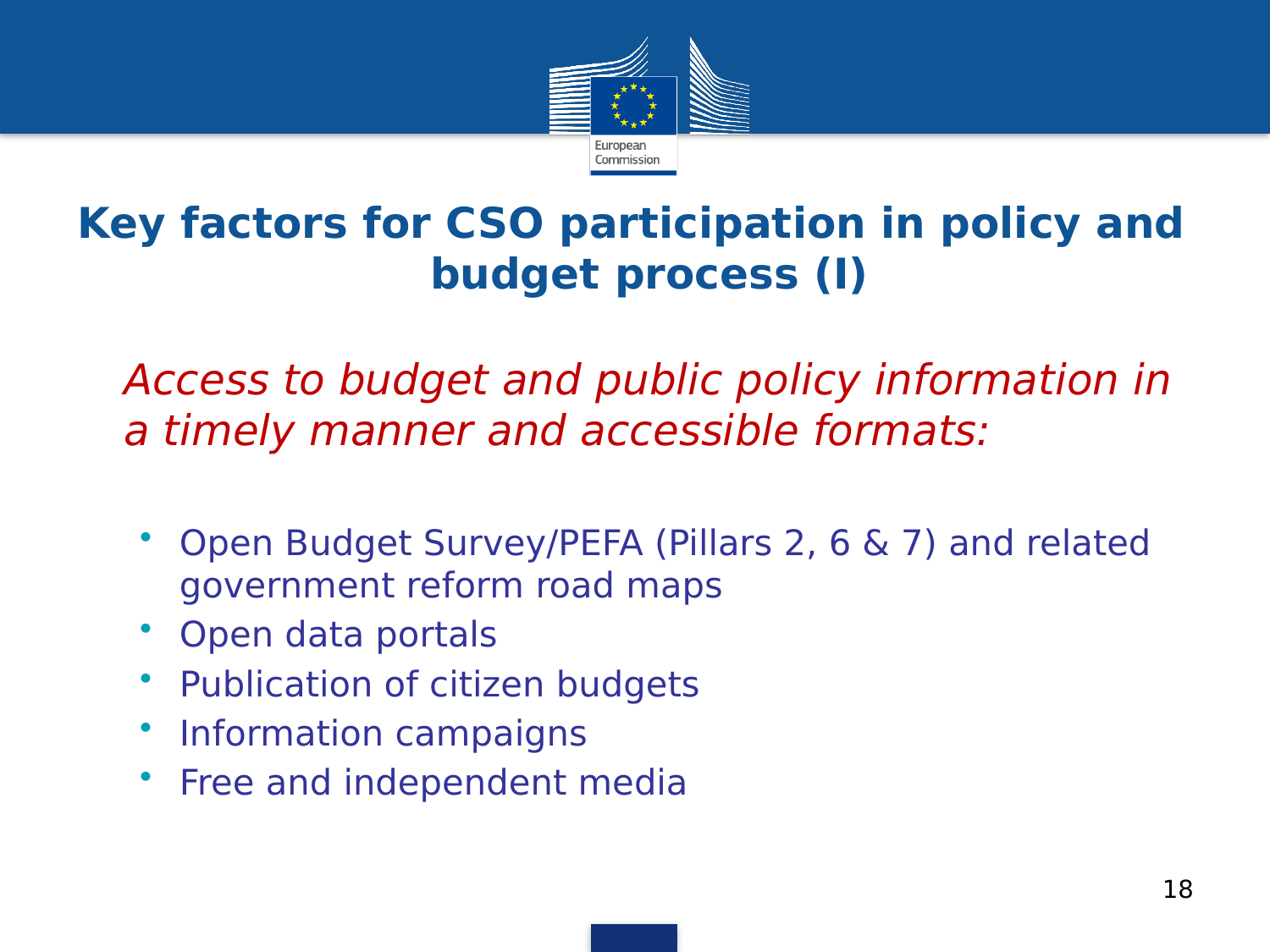

# Key factors for CSO participation in policy and budget process (I)
Access to budget and public policy information in a timely manner and accessible formats:

Open Budget Survey/PEFA (Pillars 2, 6 & 7) and related government reform road maps
Open data portals
Publication of citizen budgets
Information campaigns
Free and independent media
18